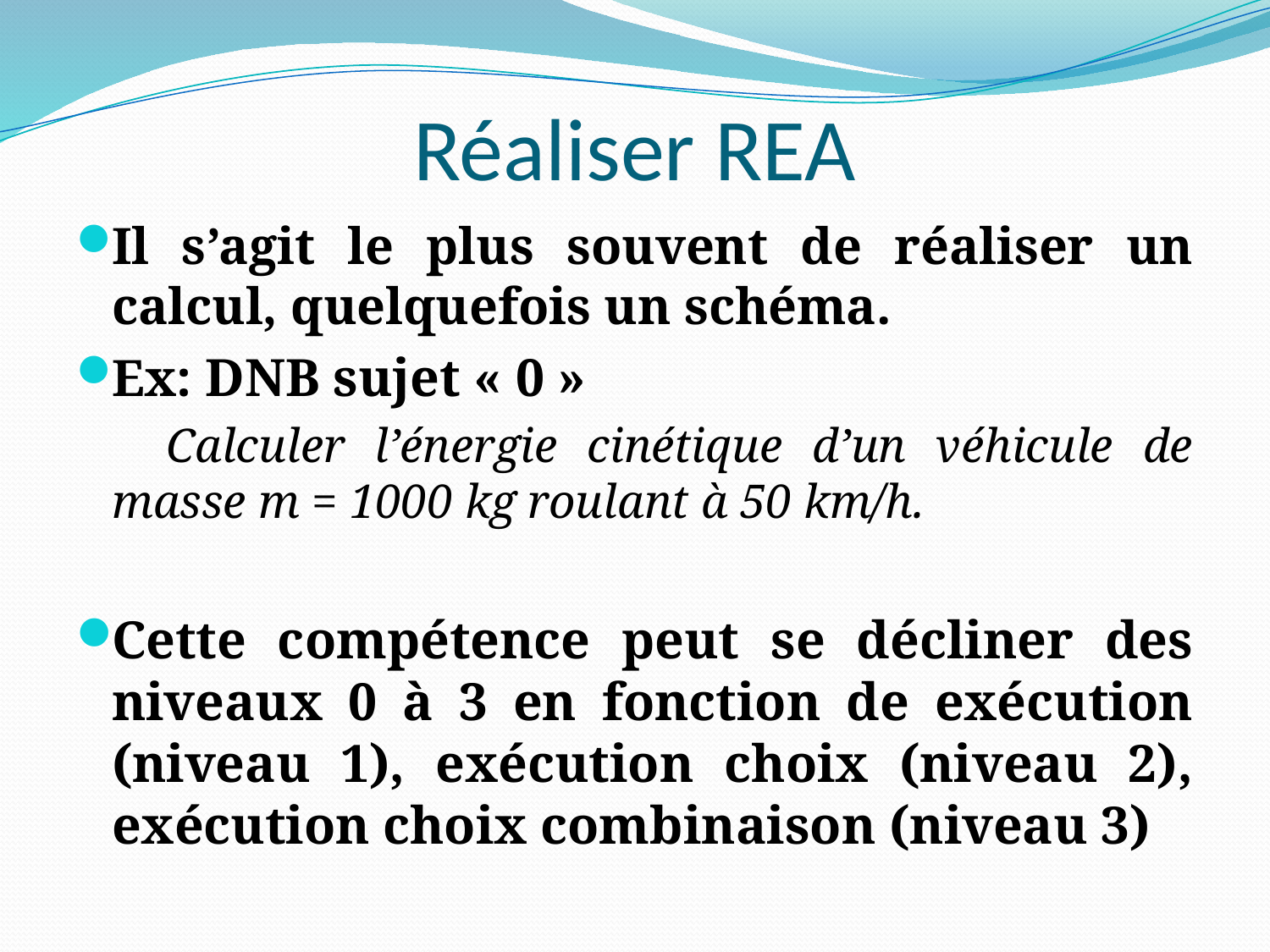

# Réaliser REA
Il s’agit le plus souvent de réaliser un calcul, quelquefois un schéma.
Ex: DNB sujet « 0 »
   Calculer l’énergie cinétique d’un véhicule de masse m = 1000 kg roulant à 50 km/h.

Cette compétence peut se décliner des niveaux 0 à 3 en fonction de exécution (niveau 1), exécution choix (niveau 2), exécution choix combinaison (niveau 3)